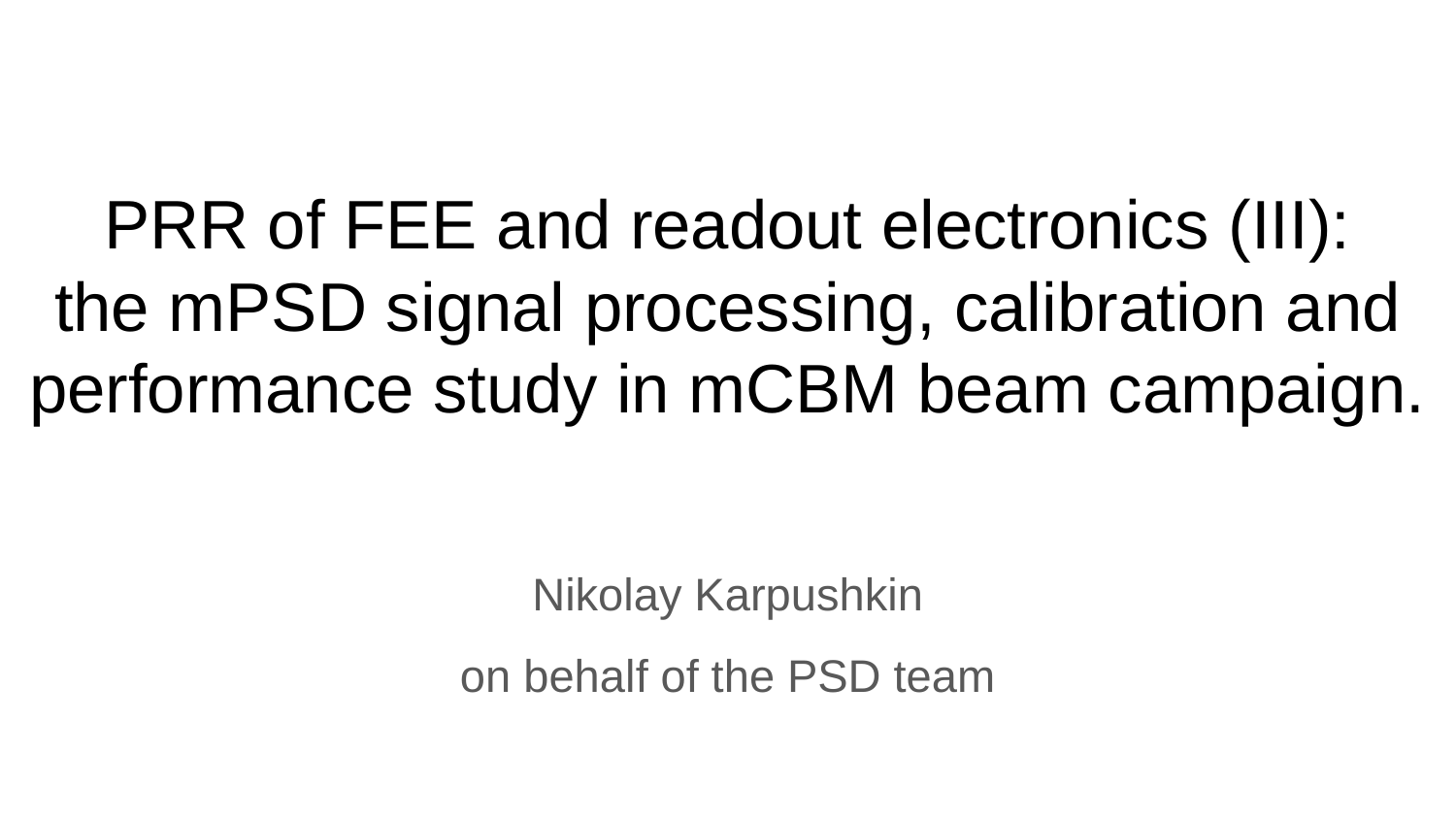

# PRR of FEE and readout electronics (III):
the mPSD signal processing, calibration and performance study in mCBM beam campaign.
Nikolay Karpushkin
on behalf of the PSD team